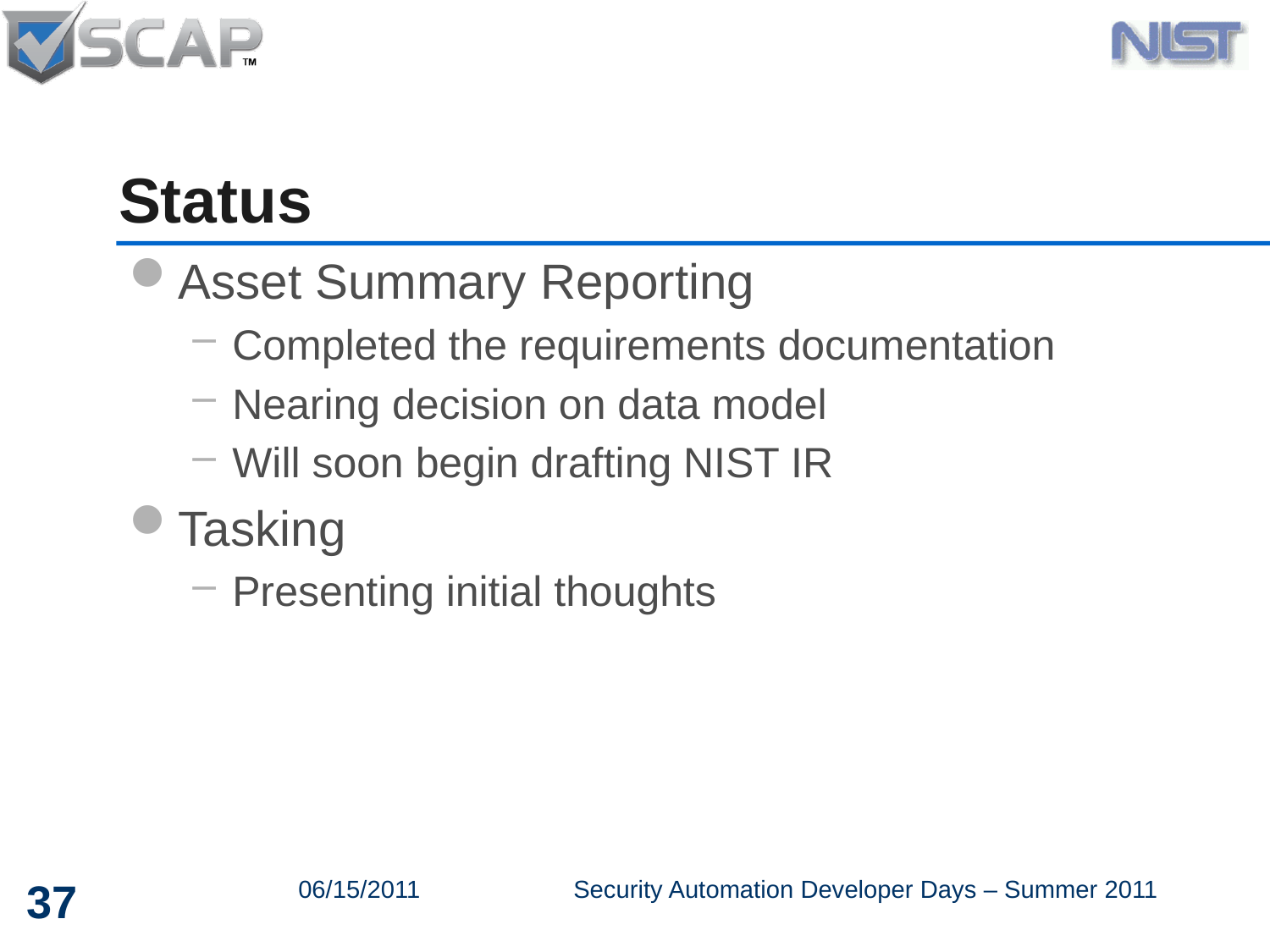

# Status
Asset Summary Reporting
Completed the requirements documentation
Nearing decision on data model
Will soon begin drafting NIST IR
Tasking
Presenting initial thoughts

37
06/15/2011
Security Automation Developer Days – Summer 2011